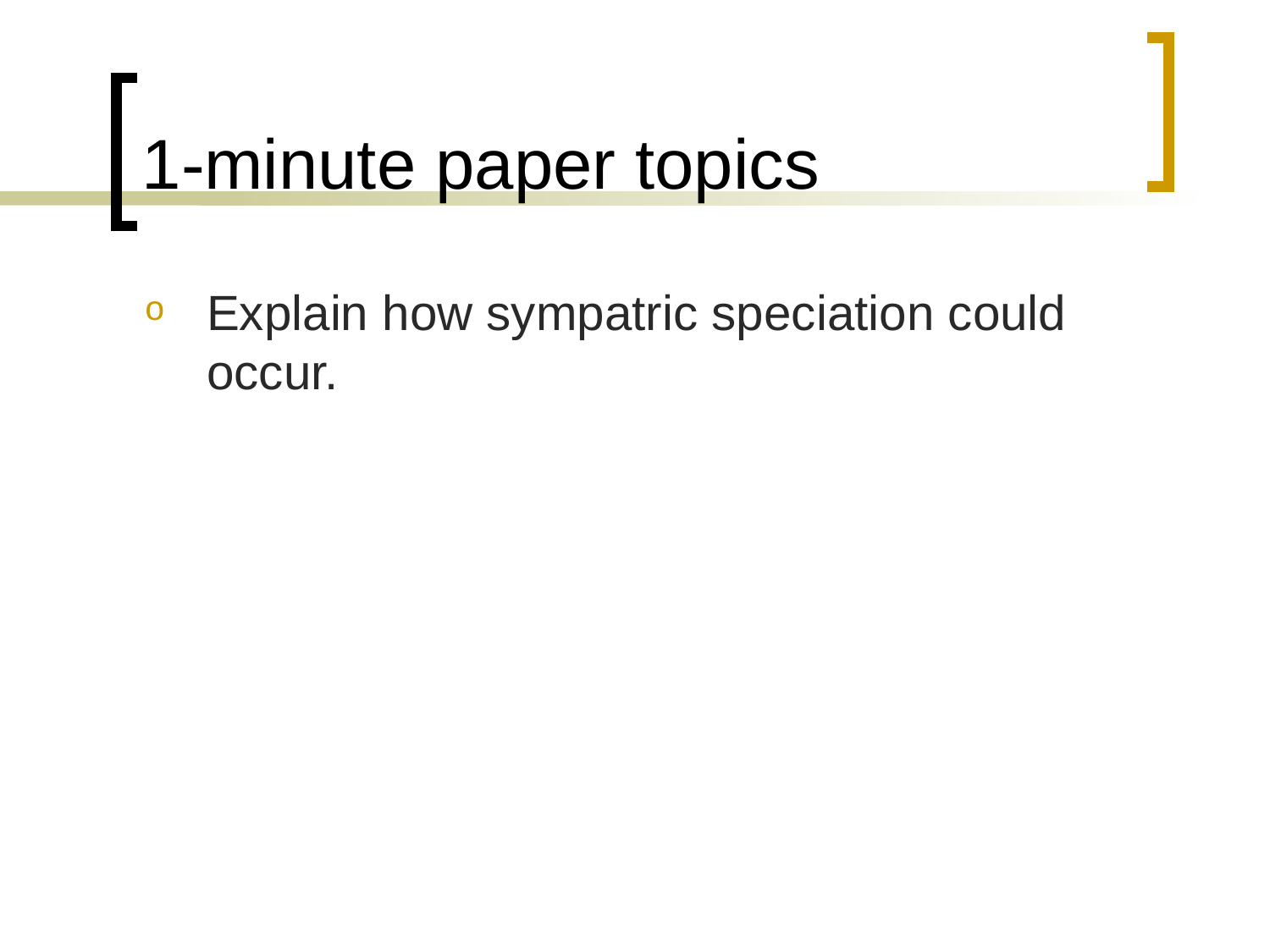

# 1-minute paper topics
Explain how sympatric speciation could occur.